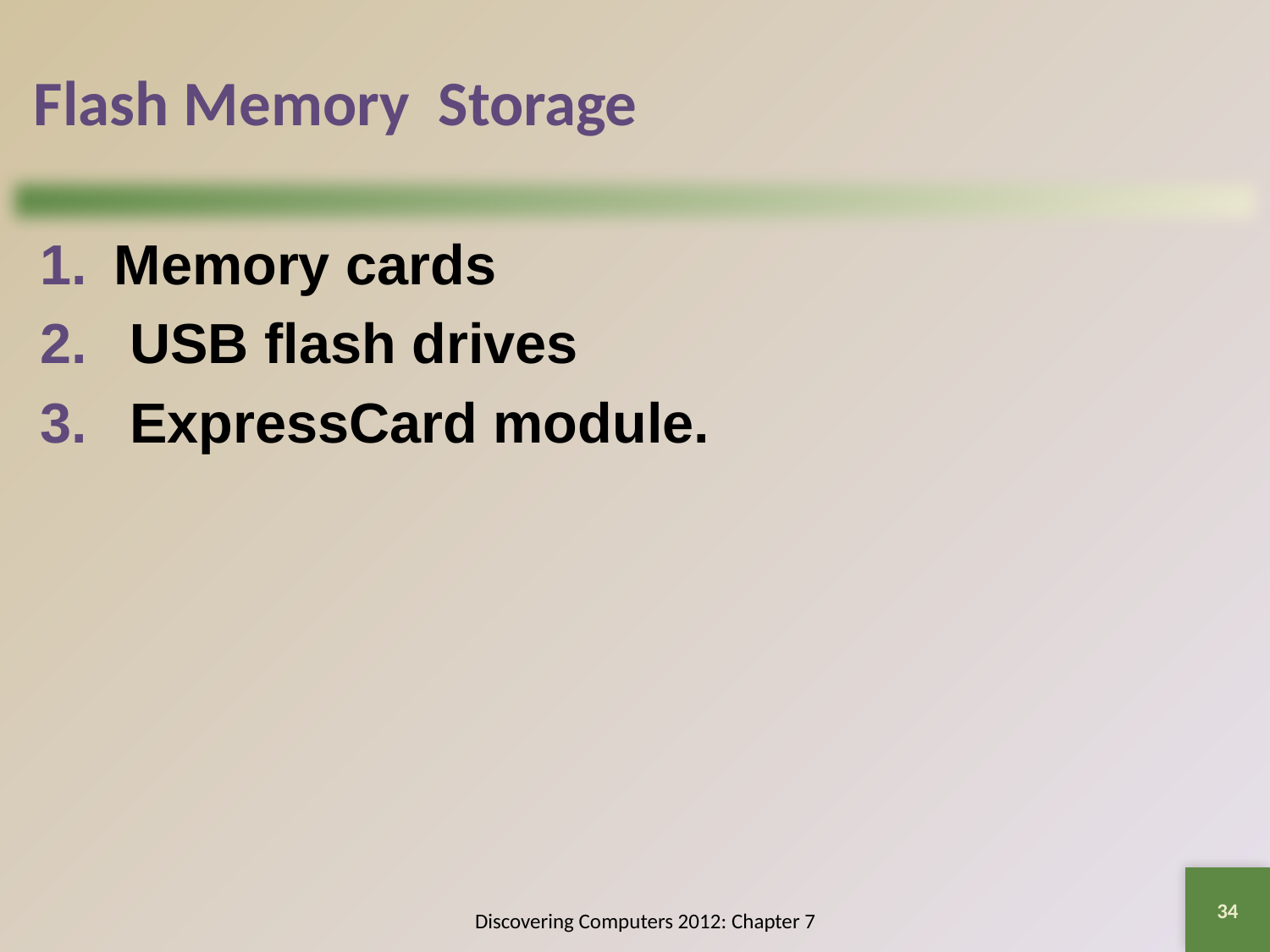

# Flash Memory  Storage
Memory cards
 USB flash drives
 ExpressCard module.
34

Discovering Computers 2012: Chapter 7